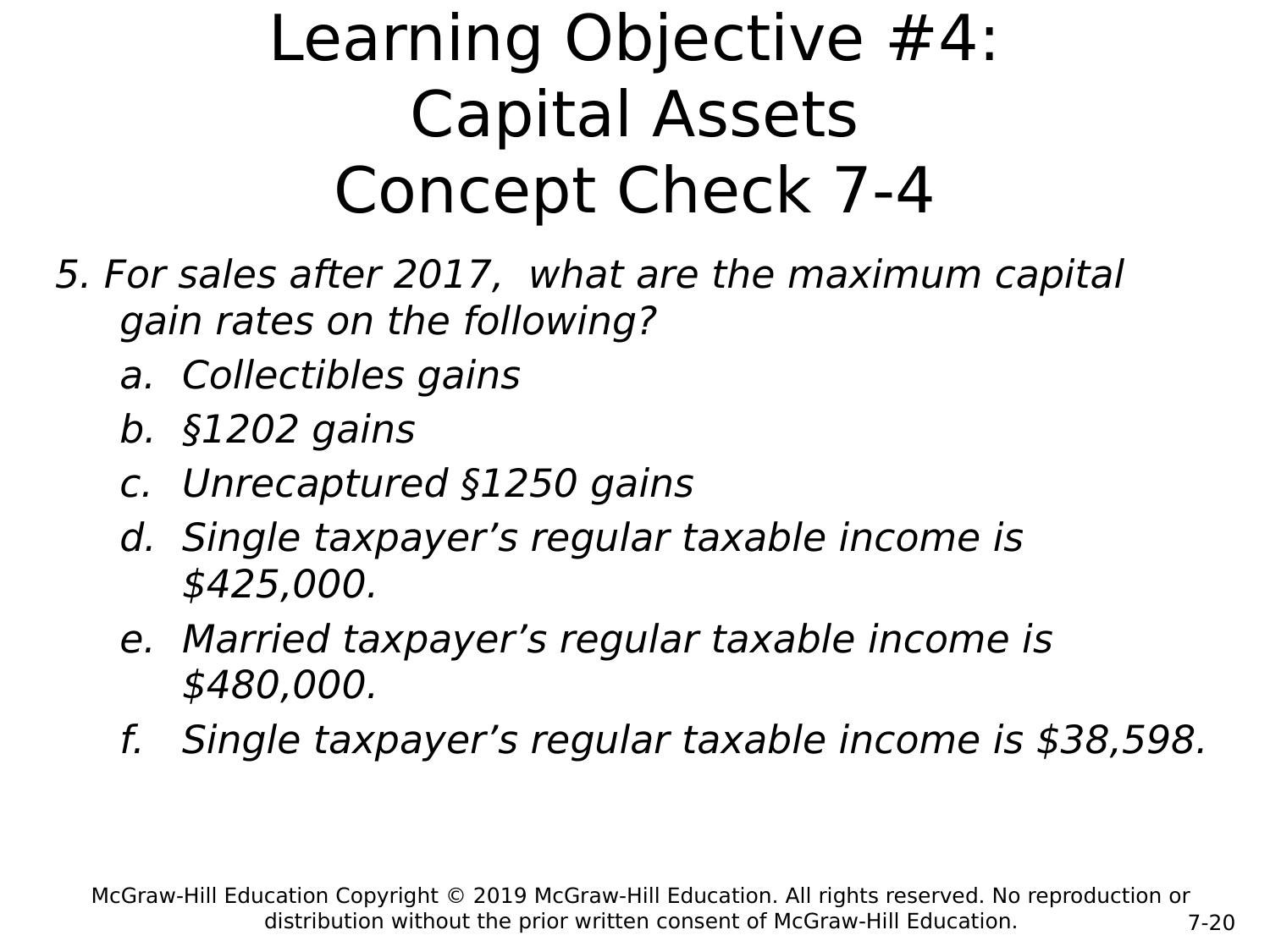

# Learning Objective #4: Capital Assets Concept Check 7-4
5. For sales after 2017,  what are the maximum capital gain rates on the following?
Collectibles gains
§1202 gains
Unrecaptured §1250 gains
Single taxpayer’s regular taxable income is $425,000.
Married taxpayer’s regular taxable income is $480,000.
Single taxpayer’s regular taxable income is $38,598.
McGraw-Hill Education Copyright © 2019 McGraw-Hill Education. All rights reserved. No reproduction or distribution without the prior written consent of McGraw-Hill Education.
7-20